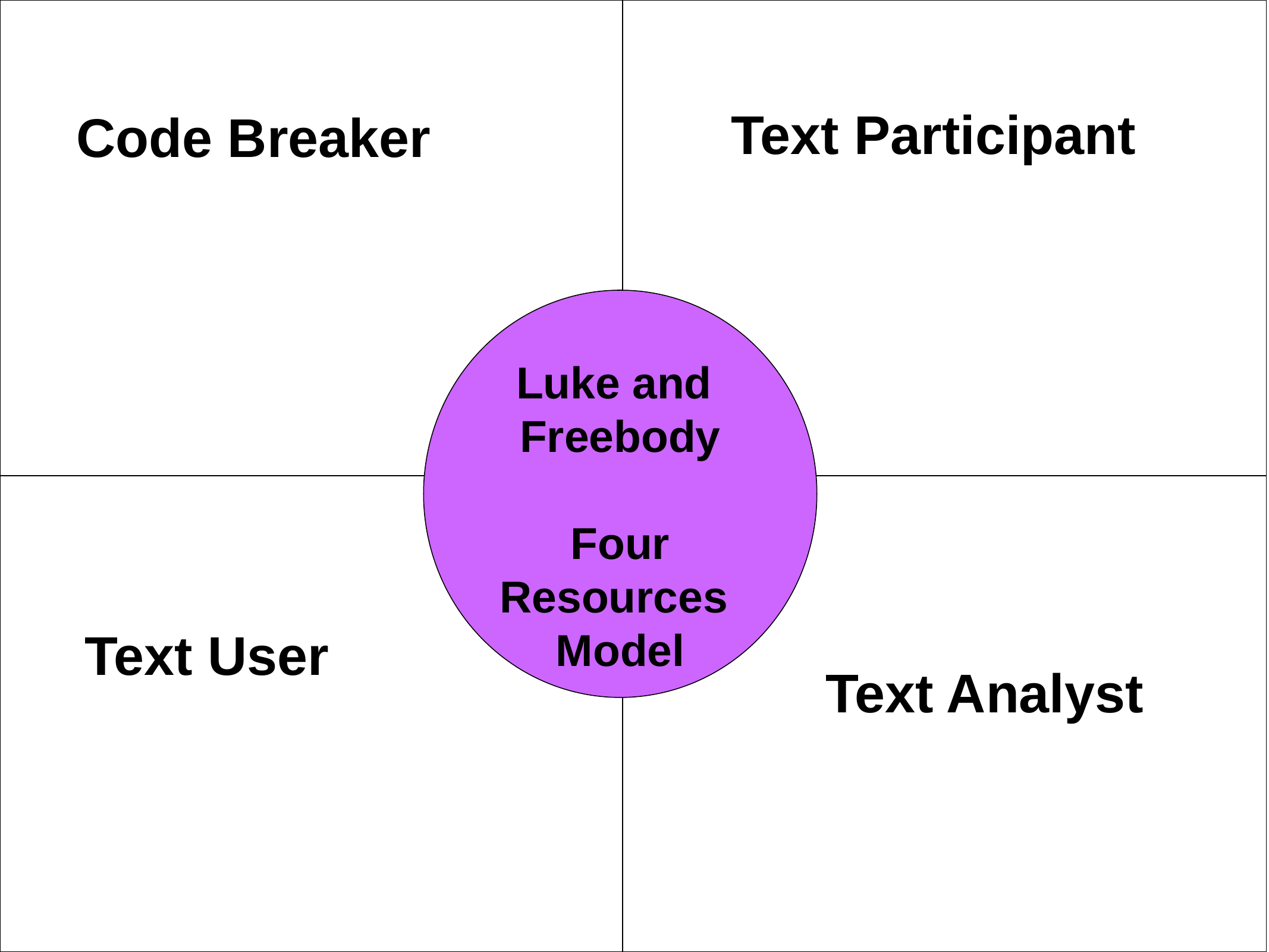

|  |  |
| --- | --- |
|  |  |

Code Breaker
Text Participant

Luke and
Freebody

Four
Resources
Model
 Text User
Text Analyst